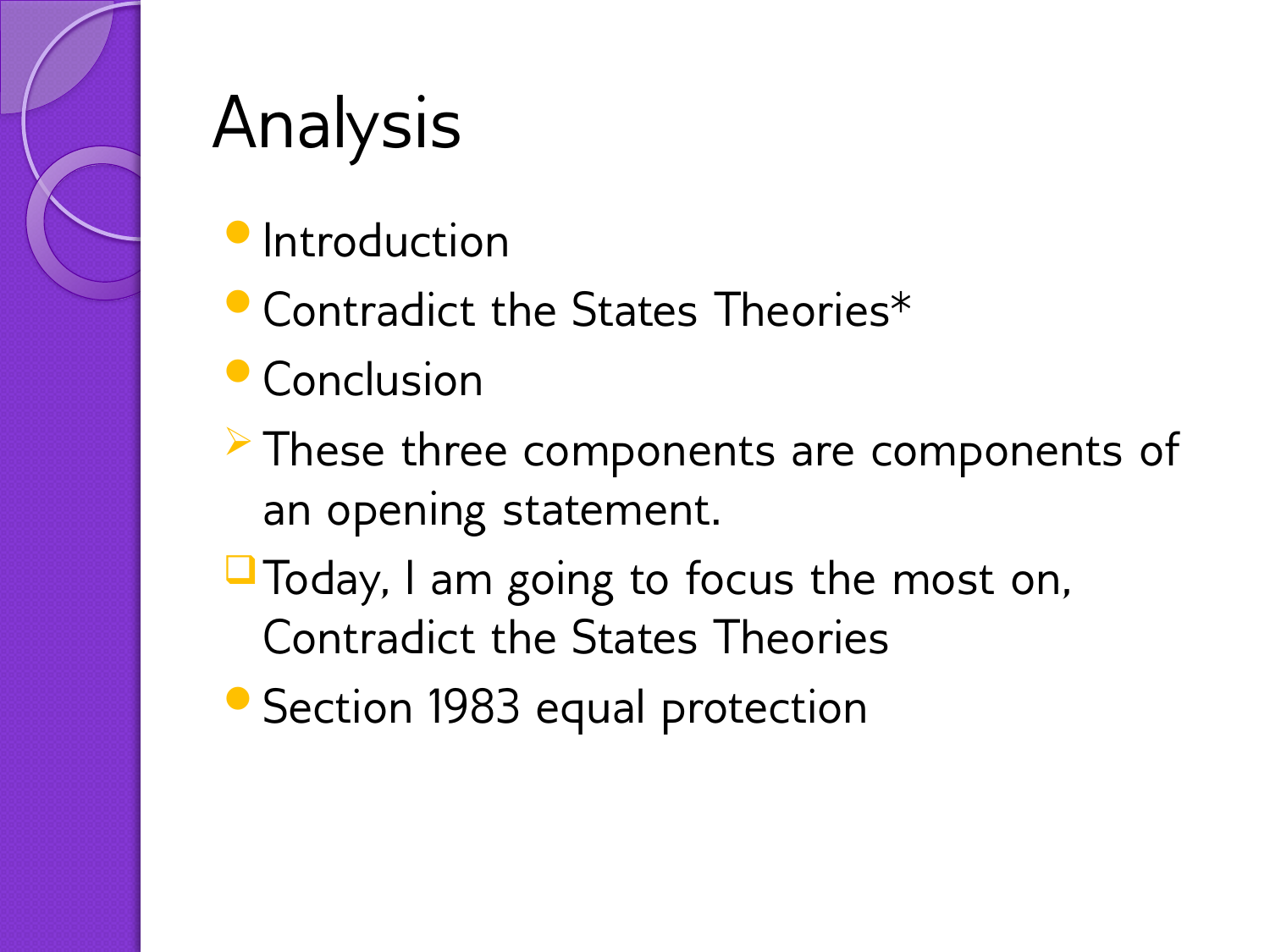

# Analysis
Introduction
Contradict the States Theories*
Conclusion
These three components are components of an opening statement.
Today, I am going to focus the most on, Contradict the States Theories
Section 1983 equal protection